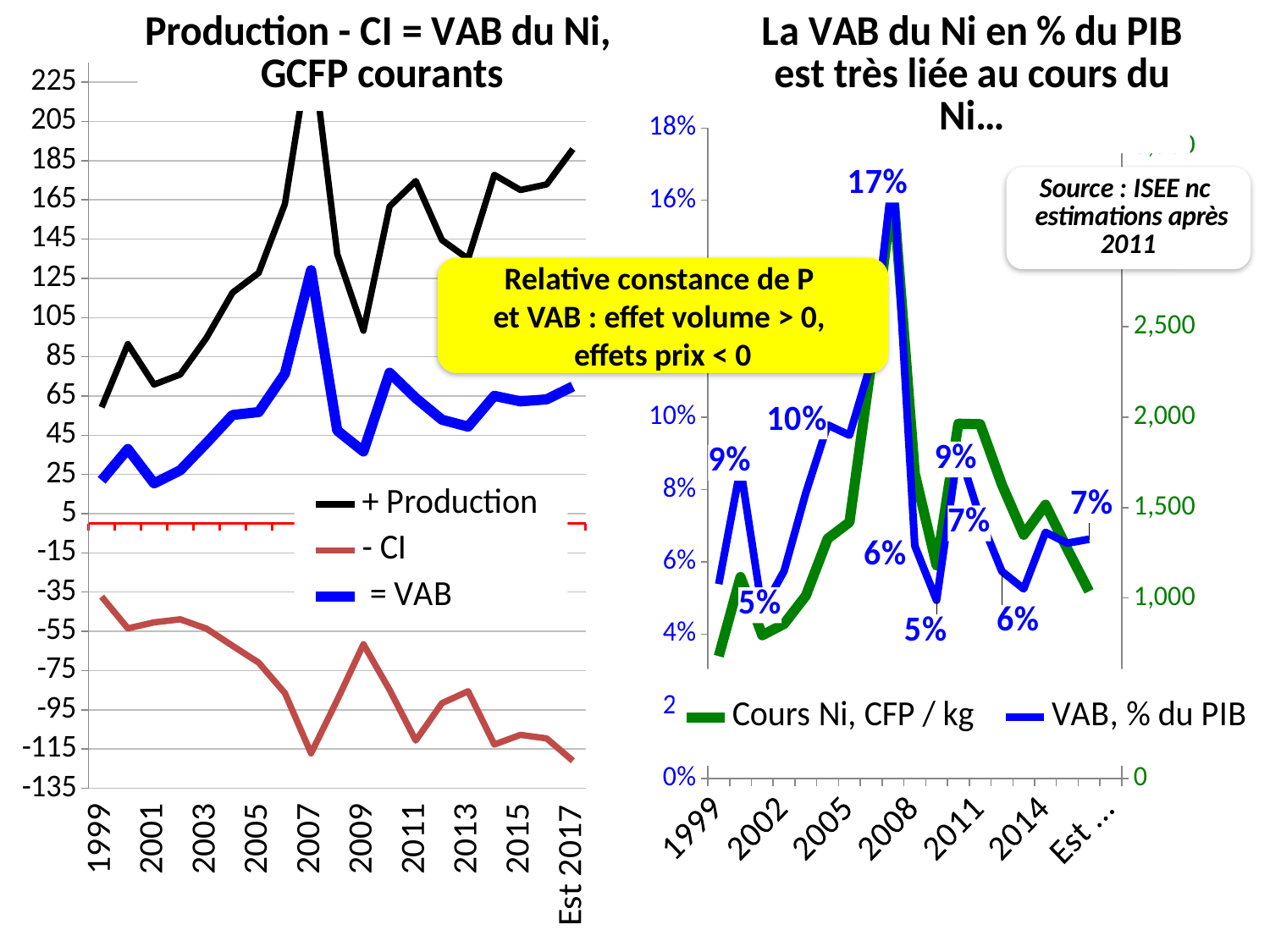

### Chart: Production - CI = VAB du Ni,
 GCFP courants

| Category | + Production  | - CI  |  = VAB |
|---|---|---|---|
| 1999 | 59.2835999181353 | -37.30117550662654 | 21.98242441150871 |
| 2000 | 91.46434642207542 | -53.48187595439585 | 37.98247046767939 |
| 2001 | 70.85413666752146 | -50.41449823574296 | 20.43963843177858 |
| 2002 | 75.9881249688647 | -48.8823079895282 | 27.10581697933651 |
| 2003 | 94.5909911486469 | -53.59568572690375 | 40.99530542174315 |
| 2004 | 117.7083484862029 | -62.3726637475734 | 55.3356847386295 |
| 2005 | 127.8080130441424 | -70.95623647862537 | 56.85177656551673 |
| 2006 | 162.917208214382 | -86.5113052461664 | 76.4059029682156 |
| 2007 | 246.3970504091262 | -117.2134453481385 | 129.1836050609876 |
| 2008 | 137.394 | -90.006 | 47.38800000000001 |
| 2009 | 98.32599999999998 | -61.591 | 36.735 |
| 2010 | 161.696 | -84.831 | 76.865 |
| 2011 | 174.626 | -110.688 | 63.938 |
| 2012 | 144.5300137496191 | -91.61143335996834 | 52.9185803896507 |
| 2013 | 134.9338643446532 | -85.5288420772445 | 49.40502226740827 |
| 2014 | 177.7838741265468 | -112.6896422028759 | 65.09423192367267 |
| 2015 | 170.0365333412771 | -107.7789321319808 | 62.25760120929599 |
| 2016 | 172.901638040521 | -109.5950002372453 | 63.30663780327576 |
| Est 2017 | 190.892747750746 | -120.9988000815146 | 69.89394766923132 |

[unsupported chart]

Relative constance de P
et VAB : effet volume > 0,
effets prix < 0